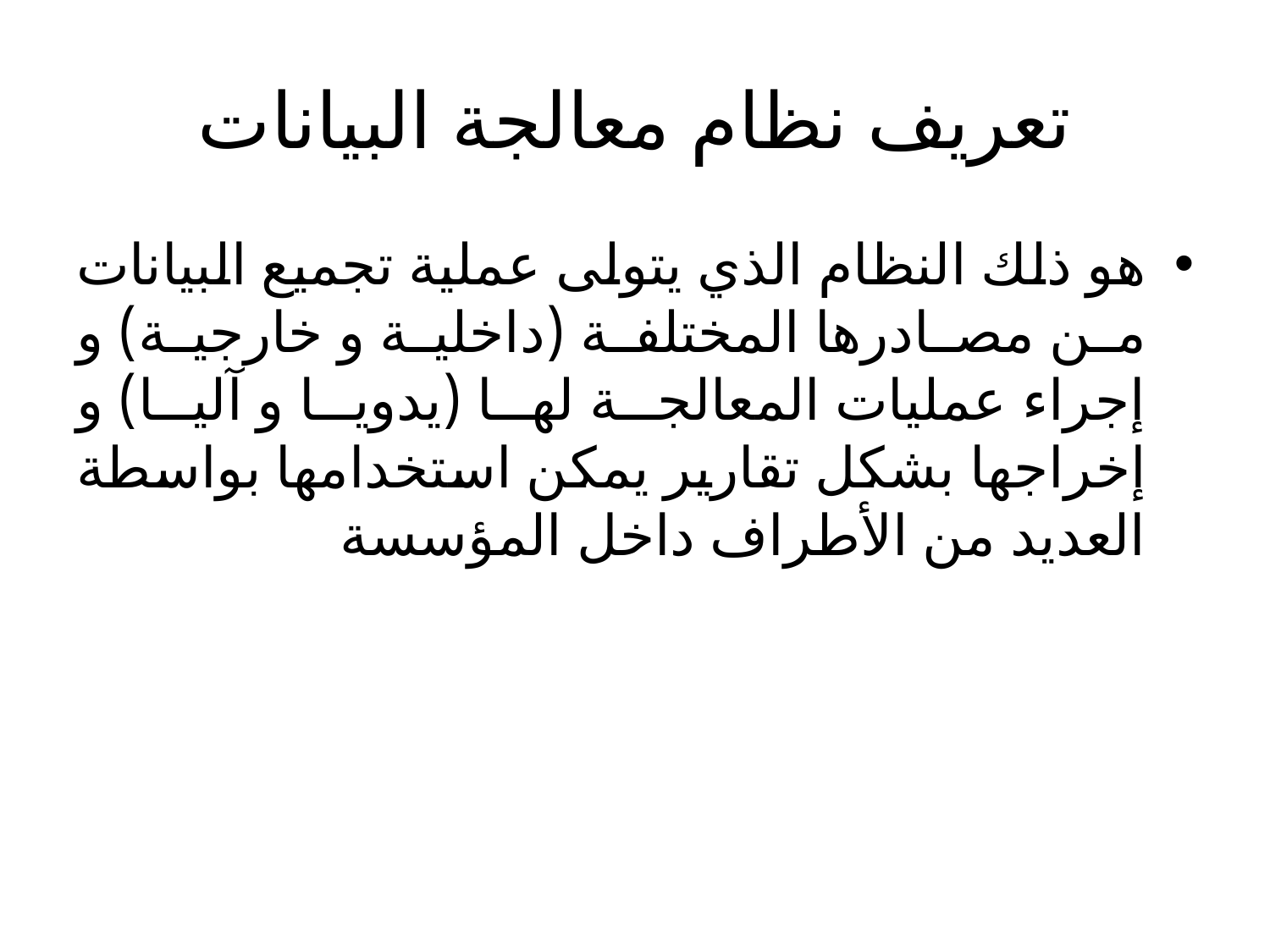

# تعريف نظام معالجة البيانات
هو ذلك النظام الذي يتولى عملية تجميع البيانات من مصادرها المختلفة (داخلية و خارجية) و إجراء عمليات المعالجة لها (يدويا و آليا) و إخراجها بشكل تقارير يمكن استخدامها بواسطة العديد من الأطراف داخل المؤسسة